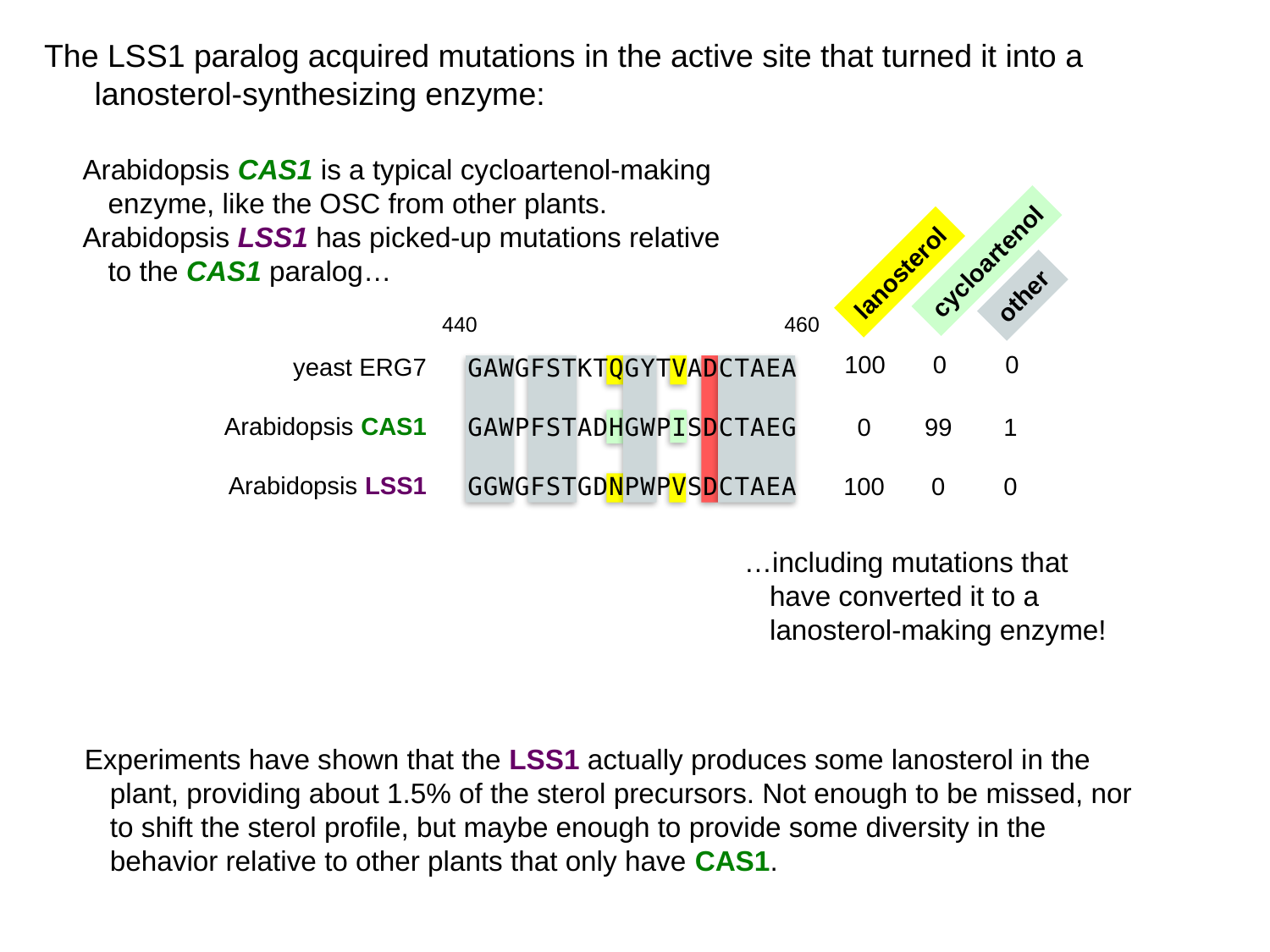

The LSS1 paralog acquired mutations in the active site that turned it into a lanosterol-synthesizing enzyme:
Arabidopsis CAS1 is a typical cycloartenol-making enzyme, like the OSC from other plants.
Arabidopsis LSS1 has picked-up mutations relative to the CAS1 paralog…
cycloartenol
lanosterol
other
100
0
0
  0

100
99

 0
 1

 0
…including mutations that have converted it to a lanosterol-making enzyme!
440
460
yeast ERG7

Arabidopsis CAS1

Arabidopsis LSS1
GAWGFSTKTQGYTVADCTAEA

GAWPFSTADHGWPISDCTAEG

GGWGFSTGDNPWPVSDCTAEA

Experiments have shown that the LSS1 actually produces some lanosterol in the plant, providing about 1.5% of the sterol precursors. Not enough to be missed, nor to shift the sterol profile, but maybe enough to provide some diversity in the behavior relative to other plants that only have CAS1.